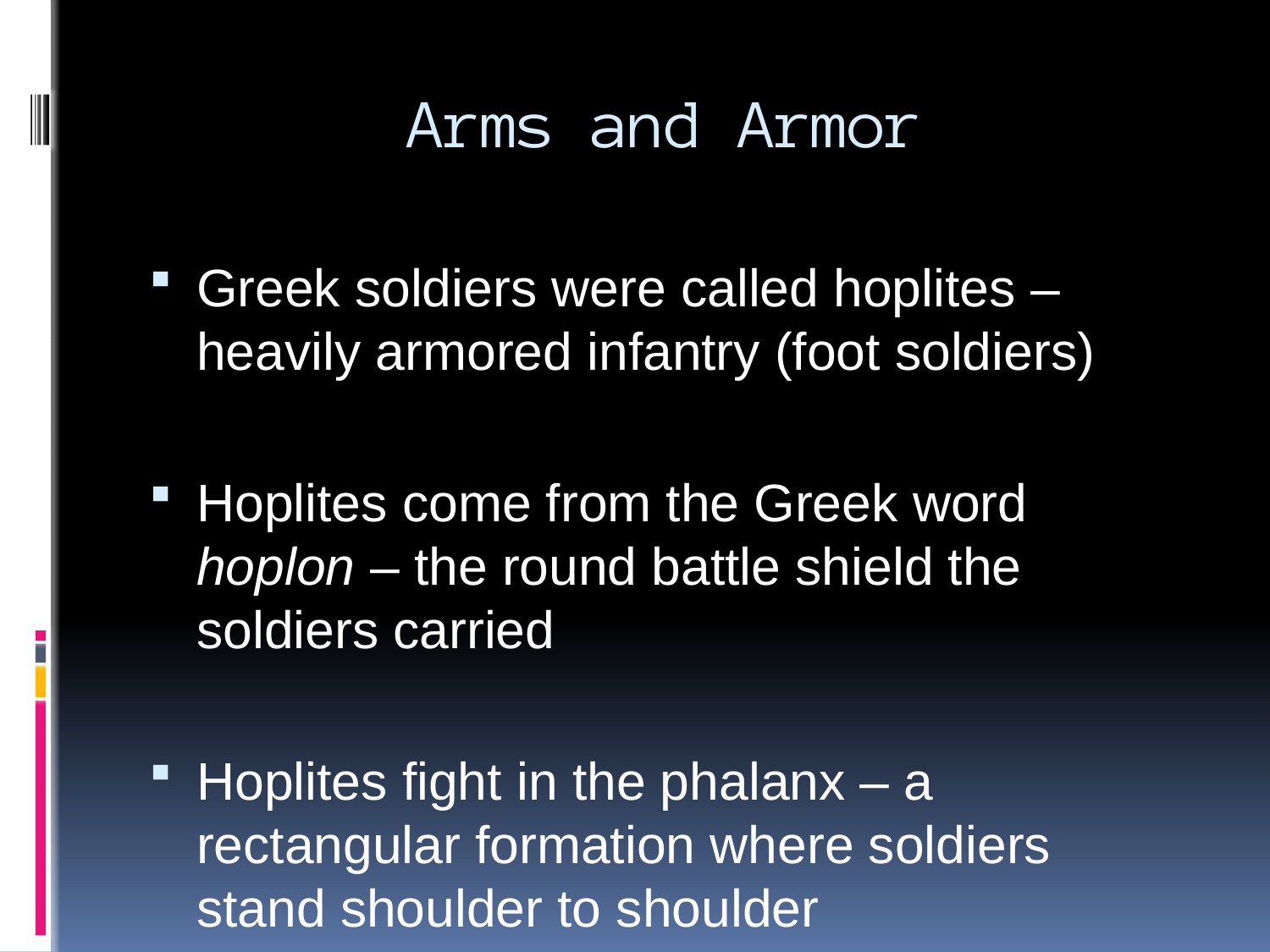

# Arms and Armor
Greek soldiers were called hoplites – heavily armored infantry (foot soldiers)

Hoplites come from the Greek word hoplon – the round battle shield the soldiers carried

Hoplites fight in the phalanx – a rectangular formation where soldiers stand shoulder to shoulder